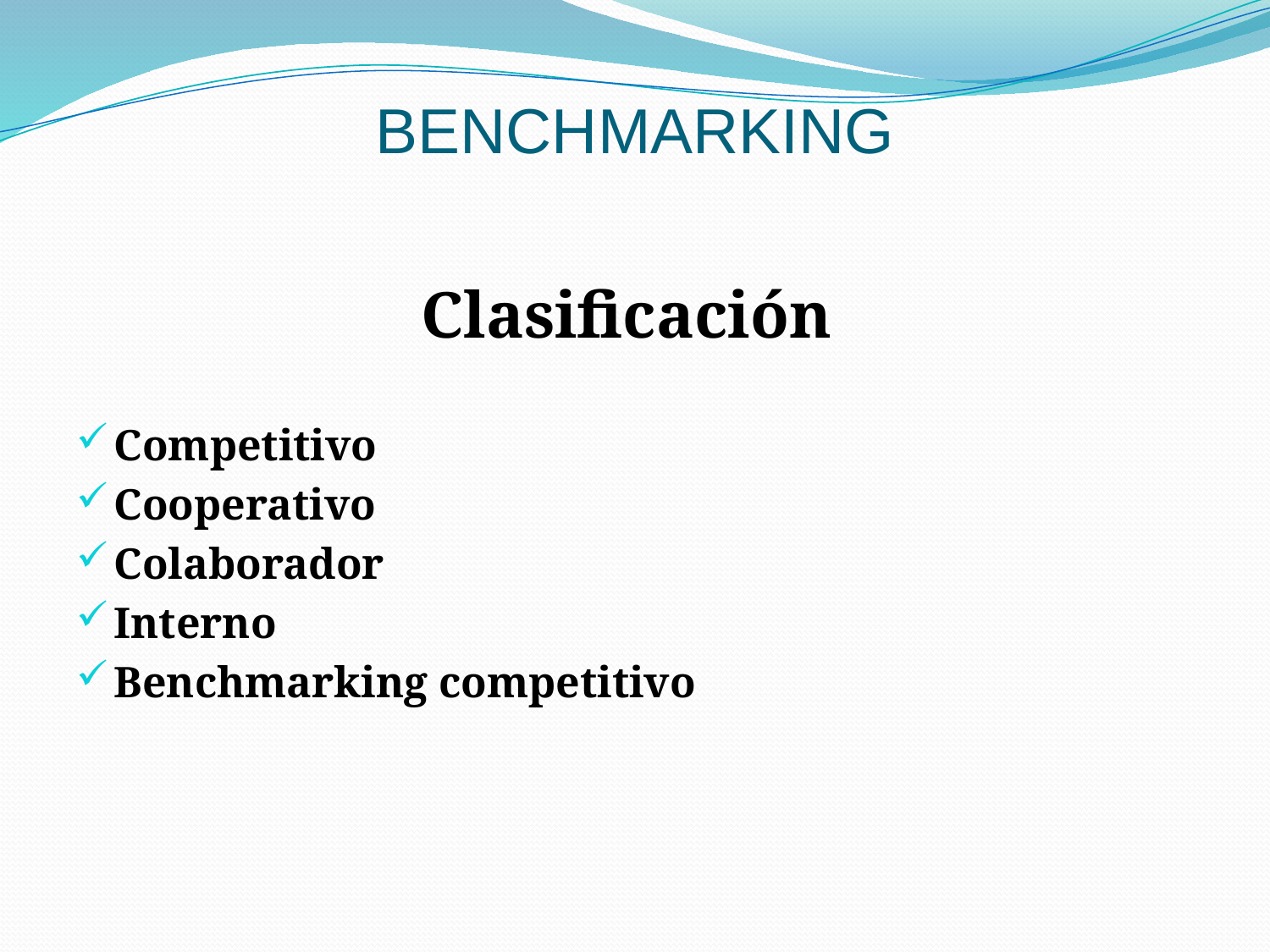

# BENCHMARKING
Clasificación

Competitivo
Cooperativo
Colaborador
Interno
Benchmarking competitivo